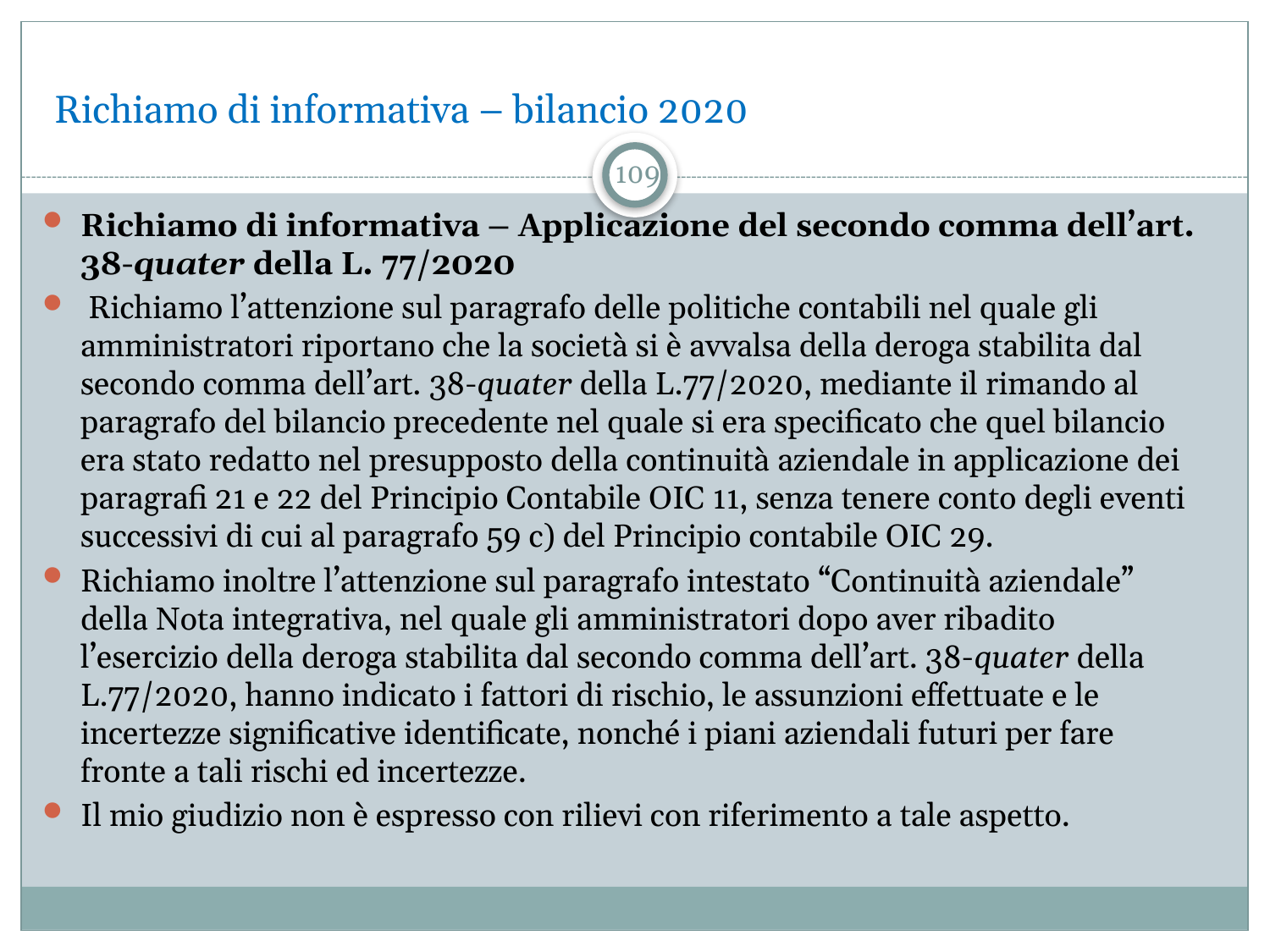

# Richiamo di informativa – bilancio 2020
109
Richiamo di informativa – Applicazione del secondo comma dell’art. 38-quater della L. 77/2020
 Richiamo l’attenzione sul paragrafo delle politiche contabili nel quale gli amministratori riportano che la società si è avvalsa della deroga stabilita dal secondo comma dell’art. 38-quater della L.77/2020, mediante il rimando al paragrafo del bilancio precedente nel quale si era specificato che quel bilancio era stato redatto nel presupposto della continuità aziendale in applicazione dei paragrafi 21 e 22 del Principio Contabile OIC 11, senza tenere conto degli eventi successivi di cui al paragrafo 59 c) del Principio contabile OIC 29.
Richiamo inoltre l’attenzione sul paragrafo intestato “Continuità aziendale” della Nota integrativa, nel quale gli amministratori dopo aver ribadito l’esercizio della deroga stabilita dal secondo comma dell’art. 38-quater della L.77/2020, hanno indicato i fattori di rischio, le assunzioni effettuate e le incertezze significative identificate, nonché i piani aziendali futuri per fare fronte a tali rischi ed incertezze.
Il mio giudizio non è espresso con rilievi con riferimento a tale aspetto.